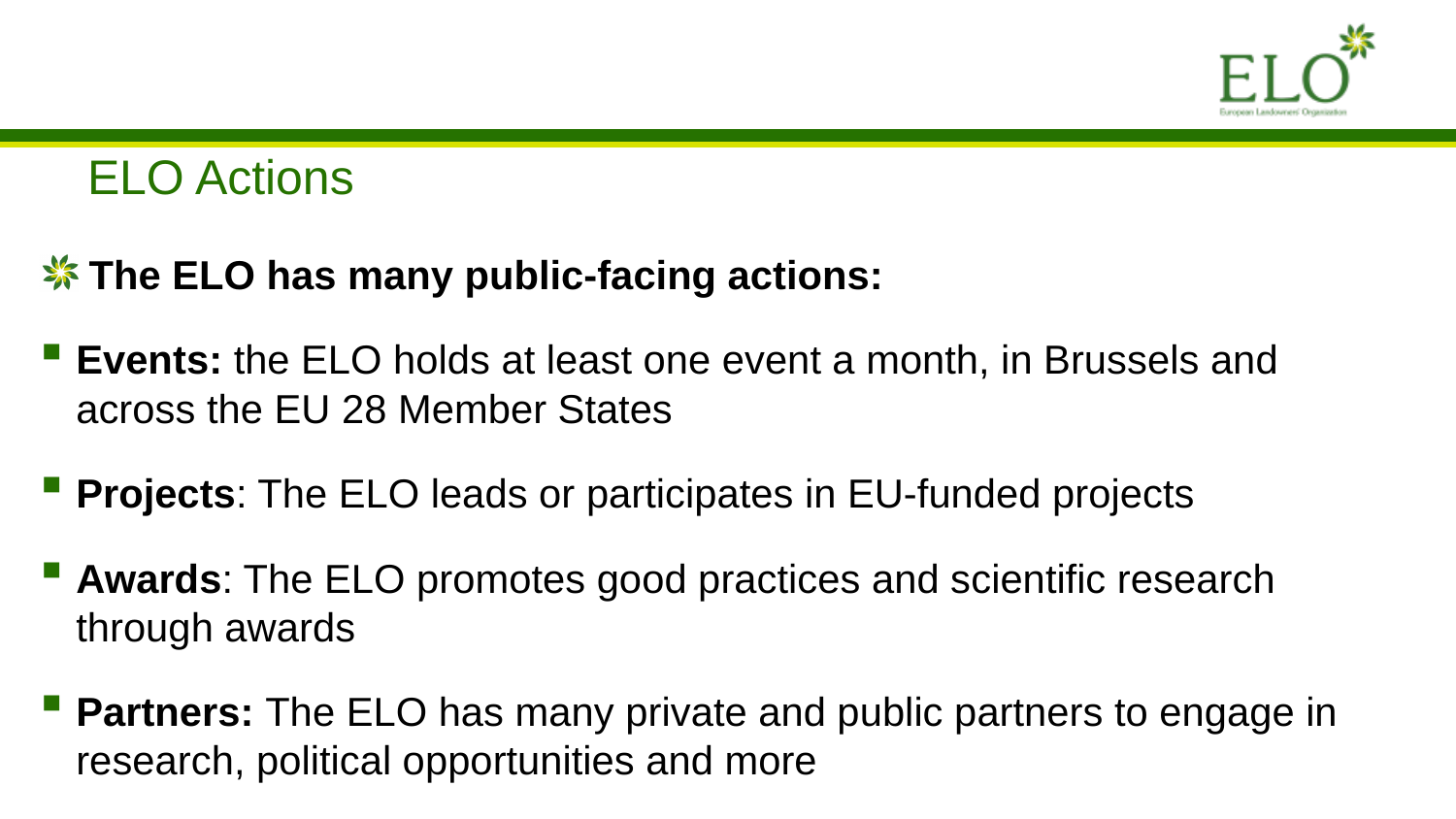

# ELO Actions
 The ELO has many public-facing actions:
Events: the ELO holds at least one event a month, in Brussels and across the EU 28 Member States
Projects: The ELO leads or participates in EU-funded projects
Awards: The ELO promotes good practices and scientific research through awards
Partners: The ELO has many private and public partners to engage in research, political opportunities and more